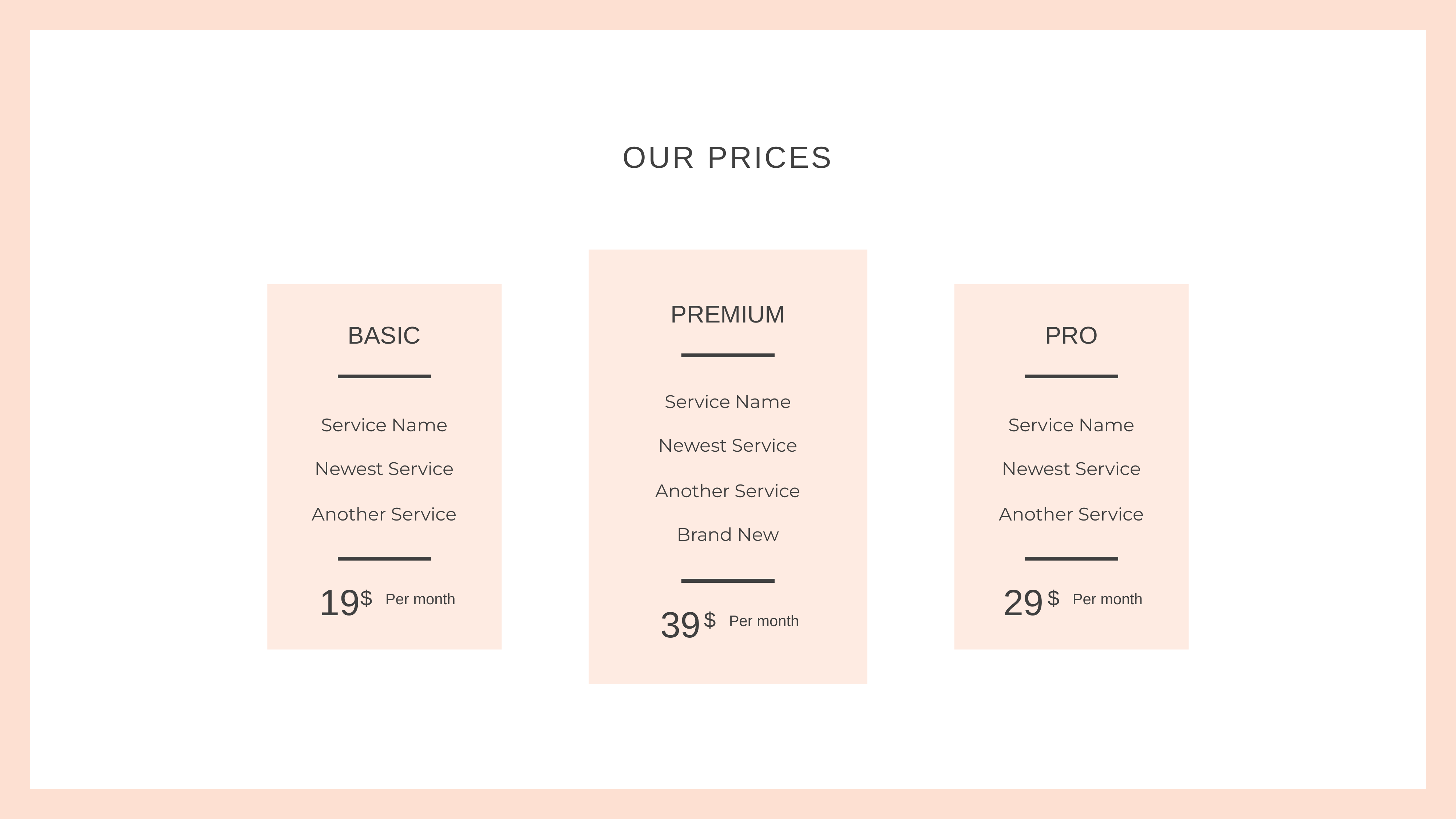

OUR PRICES

PREMIUM
BASIC
PRO
Service Name
Service Name
Service Name
Newest Service
Newest Service
Newest Service
Another Service
Another Service
Another Service
Brand New
19
29
$
$
Per month
Per month
39
$
Per month